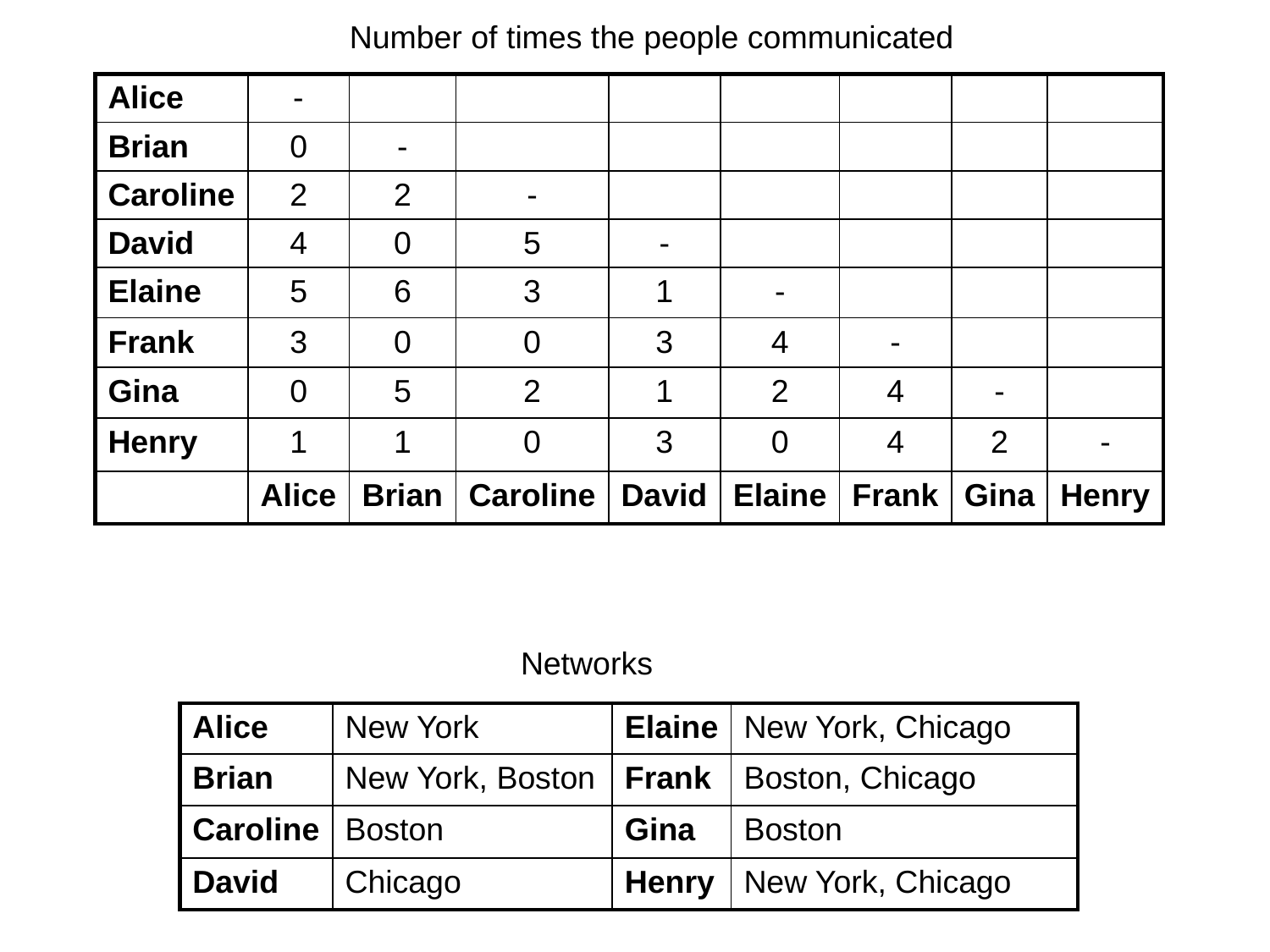

Number of times the people communicated
| Alice | - |  |  |  |  |  |  |  |
| --- | --- | --- | --- | --- | --- | --- | --- | --- |
| Brian | 0 | - |  |  |  |  |  |  |
| Caroline | 2 | 2 | - |  |  |  |  |  |
| David | 4 | 0 | 5 | - |  |  |  |  |
| Elaine | 5 | 6 | 3 | 1 | - |  |  |  |
| Frank | 3 | 0 | 0 | 3 | 4 | - |  |  |
| Gina | 0 | 5 | 2 | 1 | 2 | 4 | - |  |
| Henry | 1 | 1 | 0 | 3 | 0 | 4 | 2 | - |
|  | Alice | Brian | Caroline | David | Elaine | Frank | Gina | Henry |
Networks
| Alice | New York | Elaine | New York, Chicago |
| --- | --- | --- | --- |
| Brian | New York, Boston | Frank | Boston, Chicago |
| Caroline | Boston | Gina | Boston |
| David | Chicago | Henry | New York, Chicago |